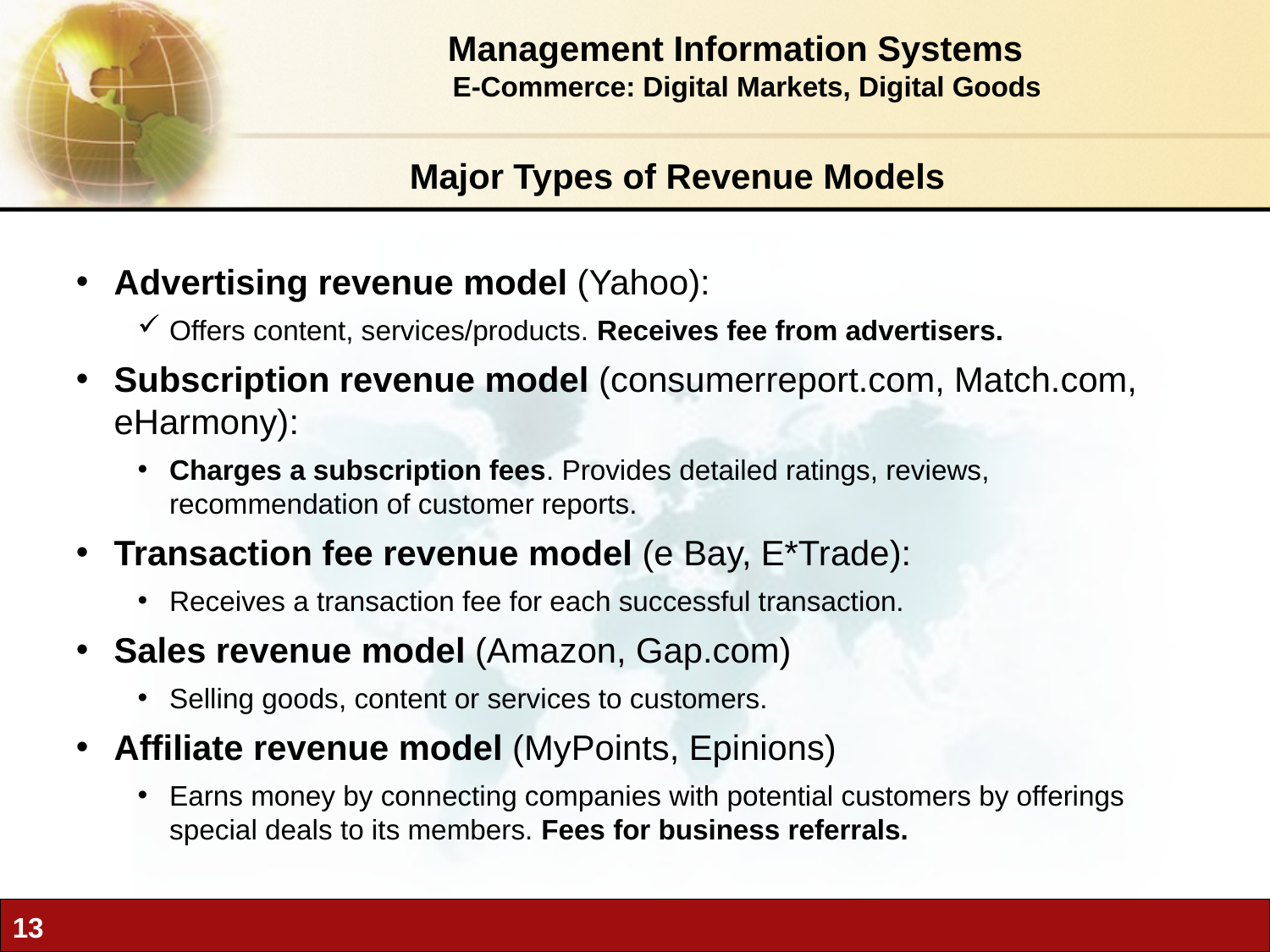

Management Information Systems
   E-Commerce: Digital Markets, Digital Goods
Major Types of Revenue Models
Advertising revenue model (Yahoo):
Offers content, services/products. Receives fee from advertisers.
Subscription revenue model (consumerreport.com, Match.com, eHarmony):
Charges a subscription fees. Provides detailed ratings, reviews, recommendation of customer reports.
Transaction fee revenue model (e Bay, E*Trade):
Receives a transaction fee for each successful transaction.
Sales revenue model (Amazon, Gap.com)
Selling goods, content or services to customers.
Affiliate revenue model (MyPoints, Epinions)
Earns money by connecting companies with potential customers by offerings special deals to its members. Fees for business referrals.